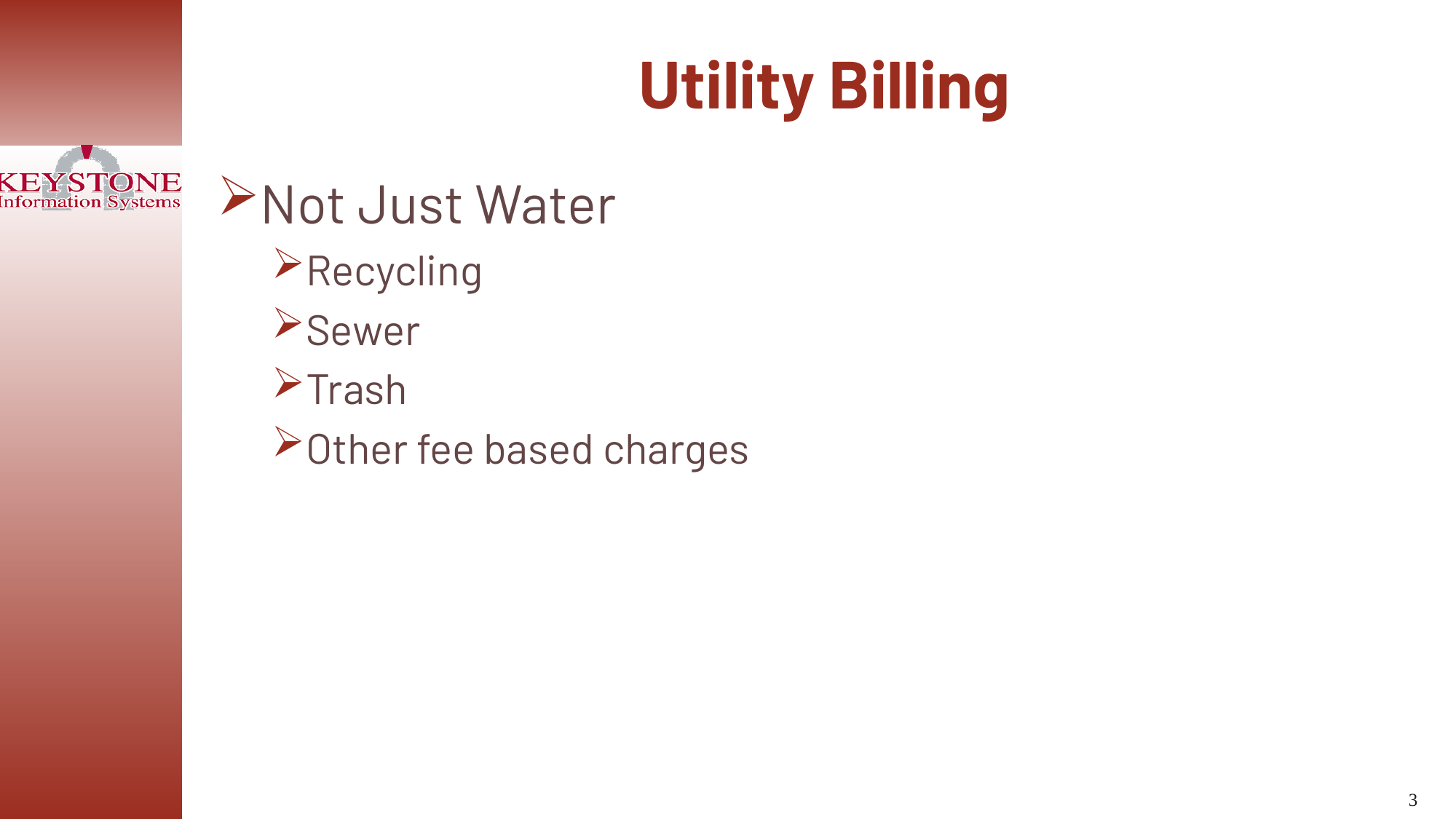

Utility Billing
Not Just Water
Recycling
Sewer
Trash
Other fee based charges
3